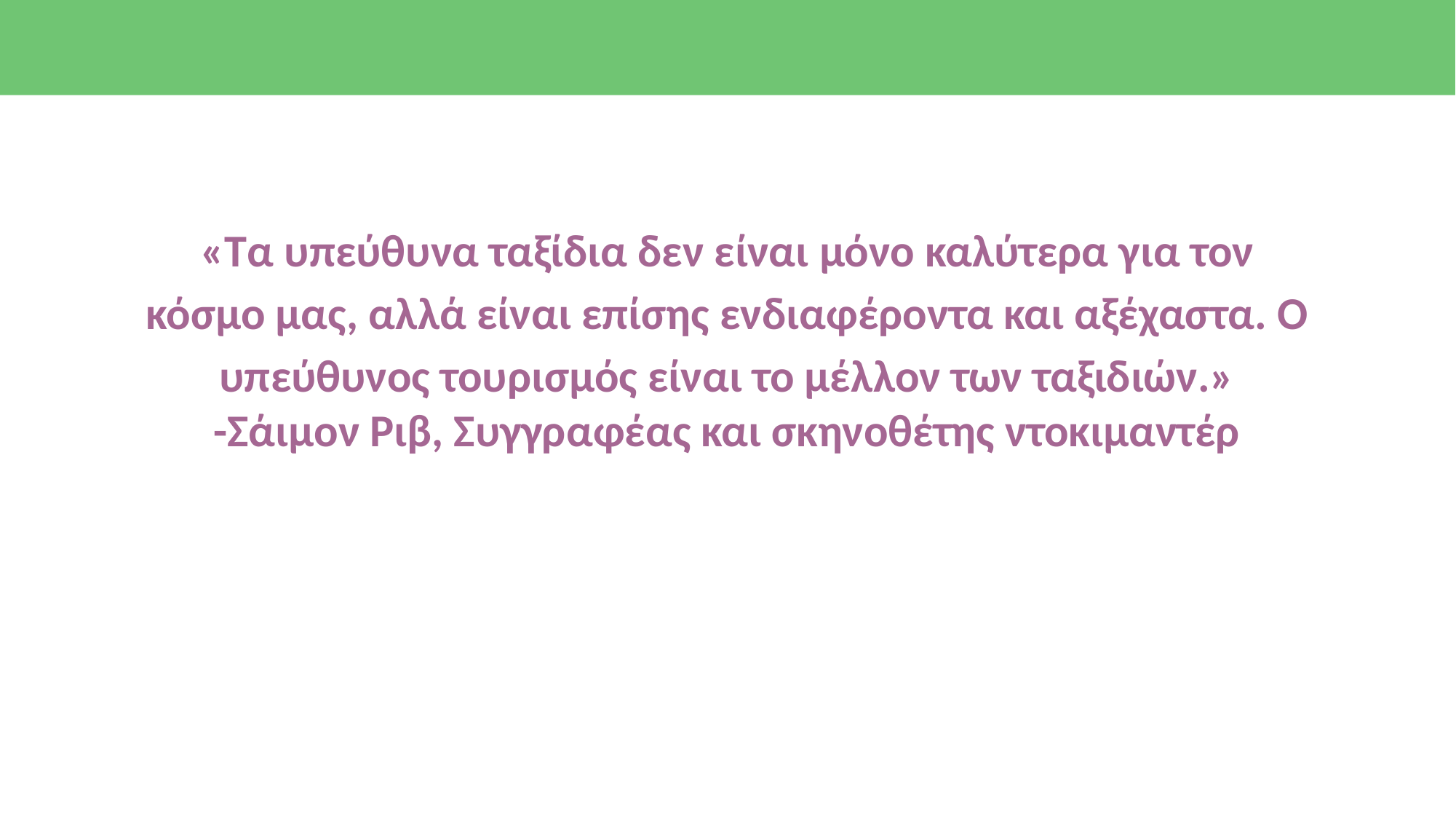

«Τα υπεύθυνα ταξίδια δεν είναι μόνο καλύτερα για τον κόσμο μας, αλλά είναι επίσης ενδιαφέροντα και αξέχαστα. Ο υπεύθυνος τουρισμός είναι το μέλλον των ταξιδιών.»
-Σάιμον Ριβ, Συγγραφέας και σκηνοθέτης ντοκιμαντέρ